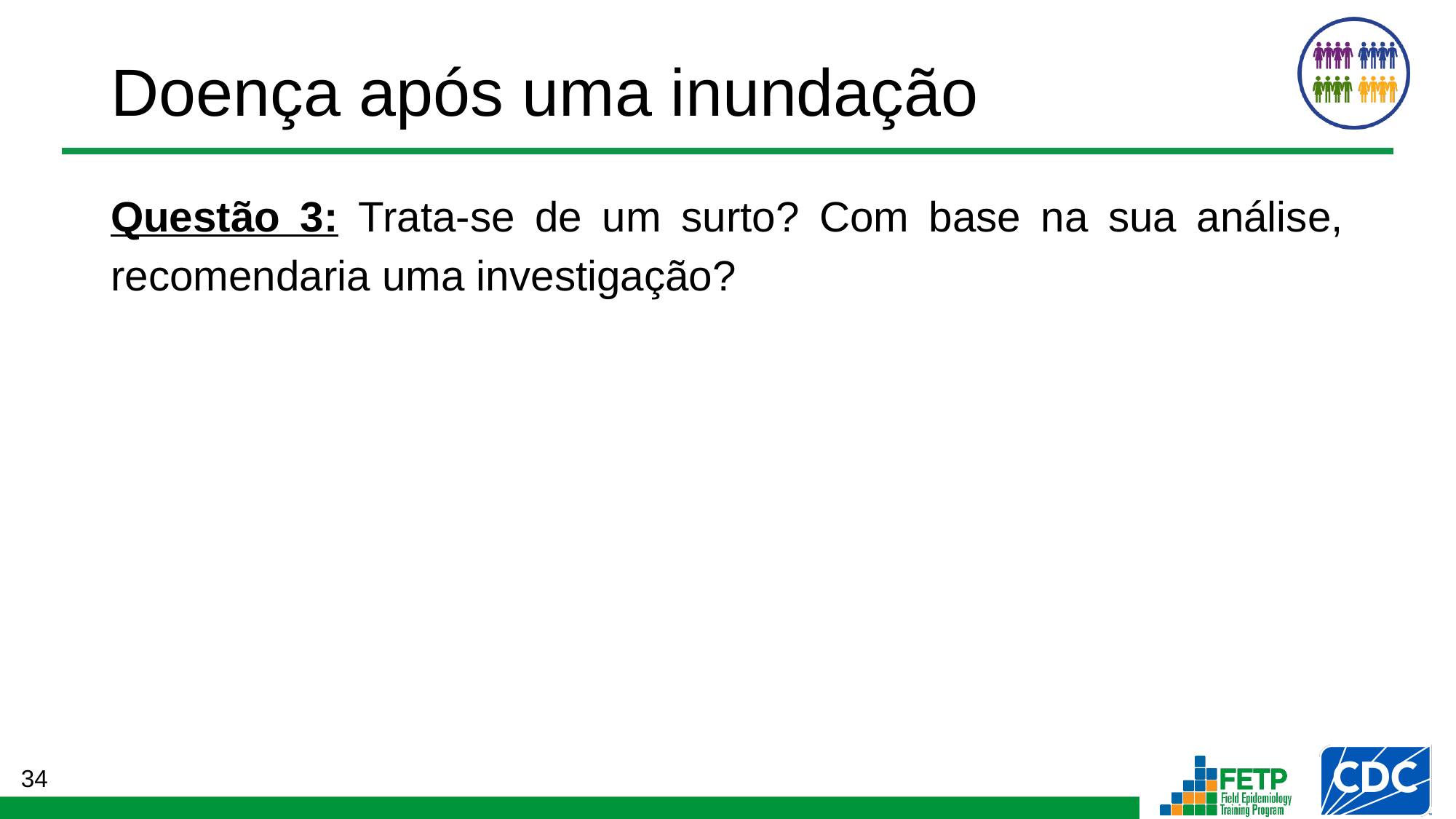

# Doença após uma inundação
Questão 3: Trata-se de um surto? Com base na sua análise, recomendaria uma investigação?